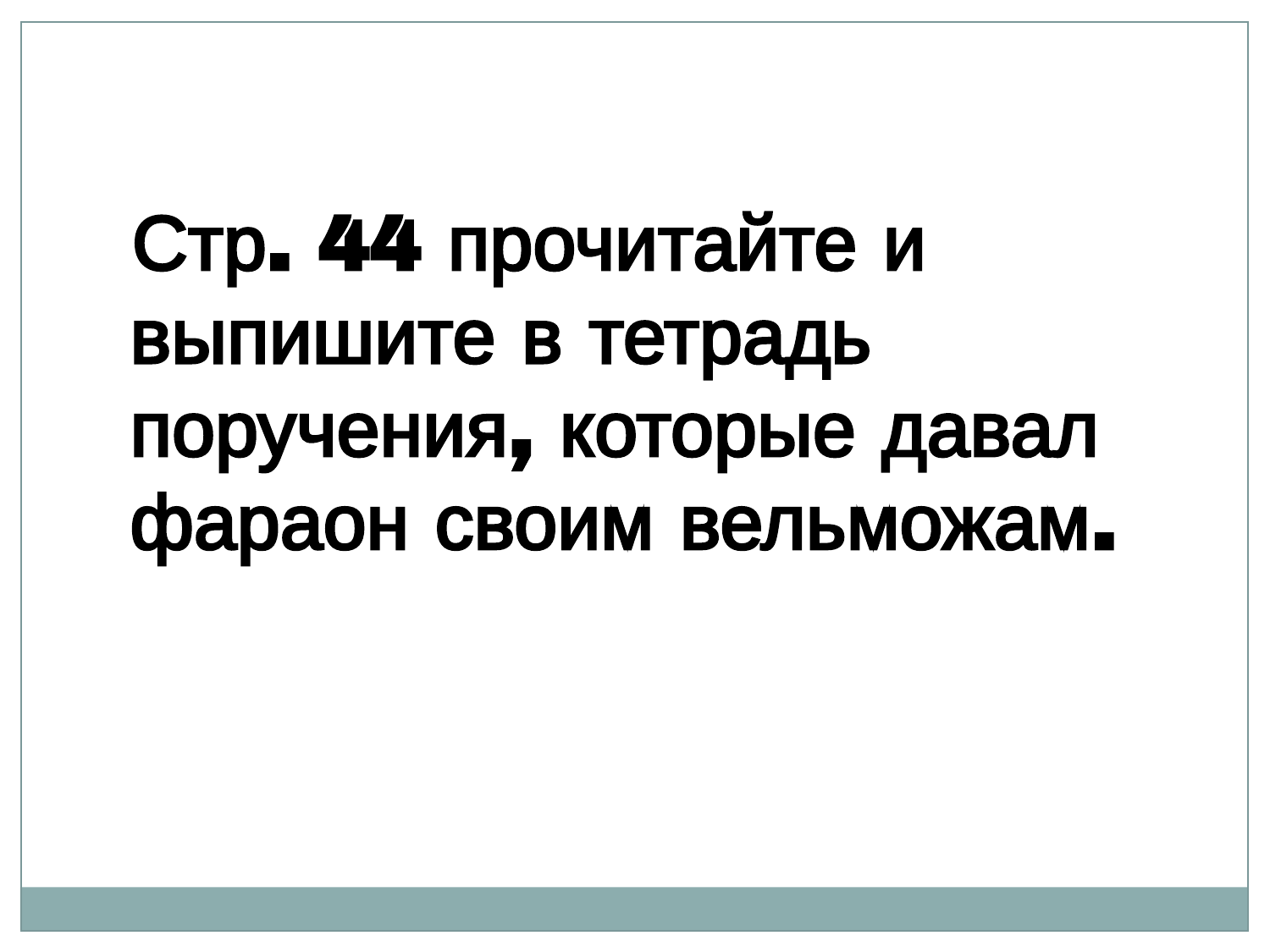

Стр. 44 прочитайте и выпишите в тетрадь поручения, которые давал фараон своим вельможам.